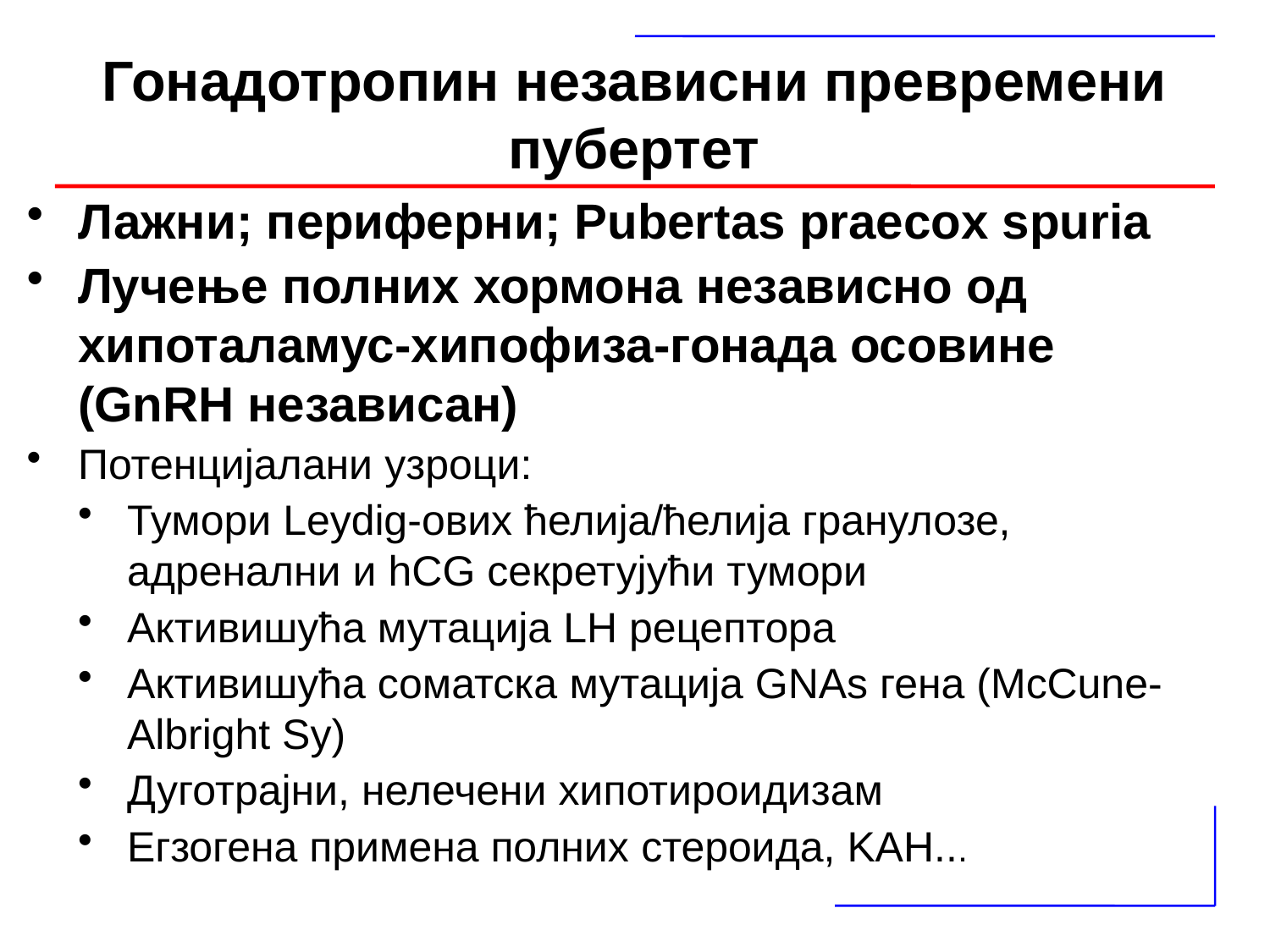

# Гонадотропин независни превремени пубертет
Лажни; периферни; Pubertas praecox spuria
Лучење полних хормона независно од хипоталамус-хипoфиза-гонадa осовине (GnRH независан)
Потенцијалани узроци:
Тумори Leydig-ових ћелија/ћелија гранулозе, адренални и hCG секретујући тумори
Активишућа мутација LH рецептора
Активишућа соматска мутација GNAs гена (McCune-Albright Sy)
Дуготрајни, нелечени хипотироидизам
Егзогена примена полних стероида, KAH...